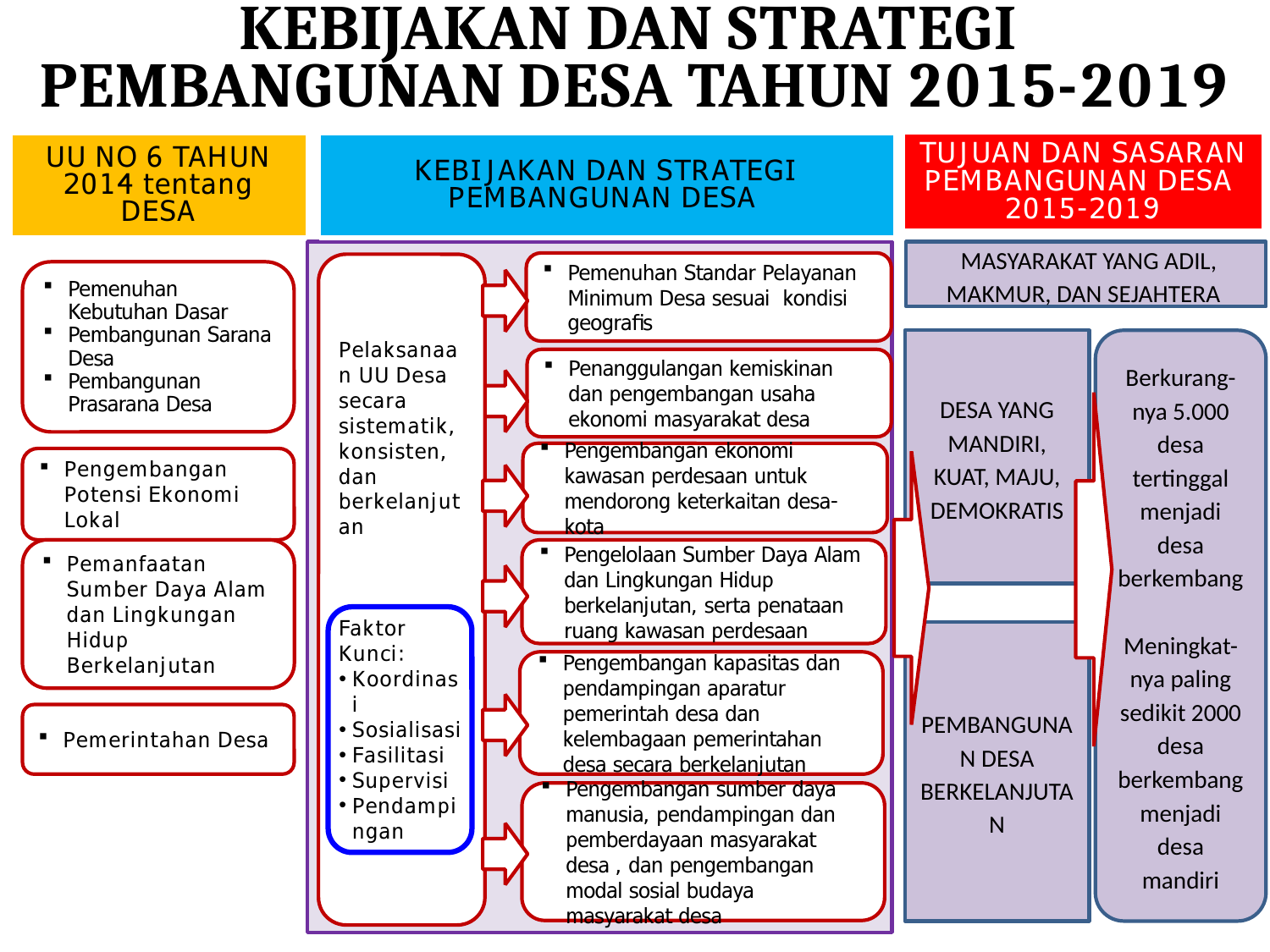

KEBIJAKAN DAN STRATEGI
PEMBANGUNAN DESA TAHUN 2015-2019
| TUJUAN DAN SASARAN PEMBANGUNAN DESA 2015-2019 |
| --- |
| UU NO 6 TAHUN 2014 tentang DESA |
| --- |
| KEBIJAKAN DAN STRATEGI PEMBANGUNAN DESA |
| --- |
 MASYARAKAT YANG ADIL, MAKMUR, DAN SEJAHTERA

Pemenuhan Standar Pelayanan Minimum Desa sesuai  kondisi geografis
Pelaksanaan UU Desa secara sistematik, konsisten,
dan berkelanjutan

Faktor Kunci:
Koordinasi
Sosialisasi
Fasilitasi
Supervisi
Pendampingan
Pemenuhan Kebutuhan Dasar
Pembangunan Sarana Desa
Pembangunan Prasarana Desa

DESA YANG MANDIRI, KUAT, MAJU, DEMOKRATIS
Berkurang-nya 5.000 desa tertinggal menjadi desa berkembang

Meningkat-nya paling sedikit 2000 desa berkembang menjadi desa mandiri
Penanggulangan kemiskinan dan pengembangan usaha ekonomi masyarakat desa

Pengembangan ekonomi kawasan perdesaan untuk mendorong keterkaitan desa-kota
Pengembangan Potensi Ekonomi Lokal

Pengelolaan Sumber Daya Alam dan Lingkungan Hidup berkelanjutan, serta penataan ruang kawasan perdesaan
Pemanfaatan Sumber Daya Alam dan Lingkungan Hidup Berkelanjutan

PEMBANGUNAN DESA BERKELANJUTAN
Pengembangan kapasitas dan pendampingan aparatur pemerintah desa dan kelembagaan pemerintahan desa secara berkelanjutan

Pemerintahan Desa
Pengembangan sumber daya manusia, pendampingan dan pemberdayaan masyarakat desa , dan pengembangan modal sosial budaya masyarakat desa
58

58